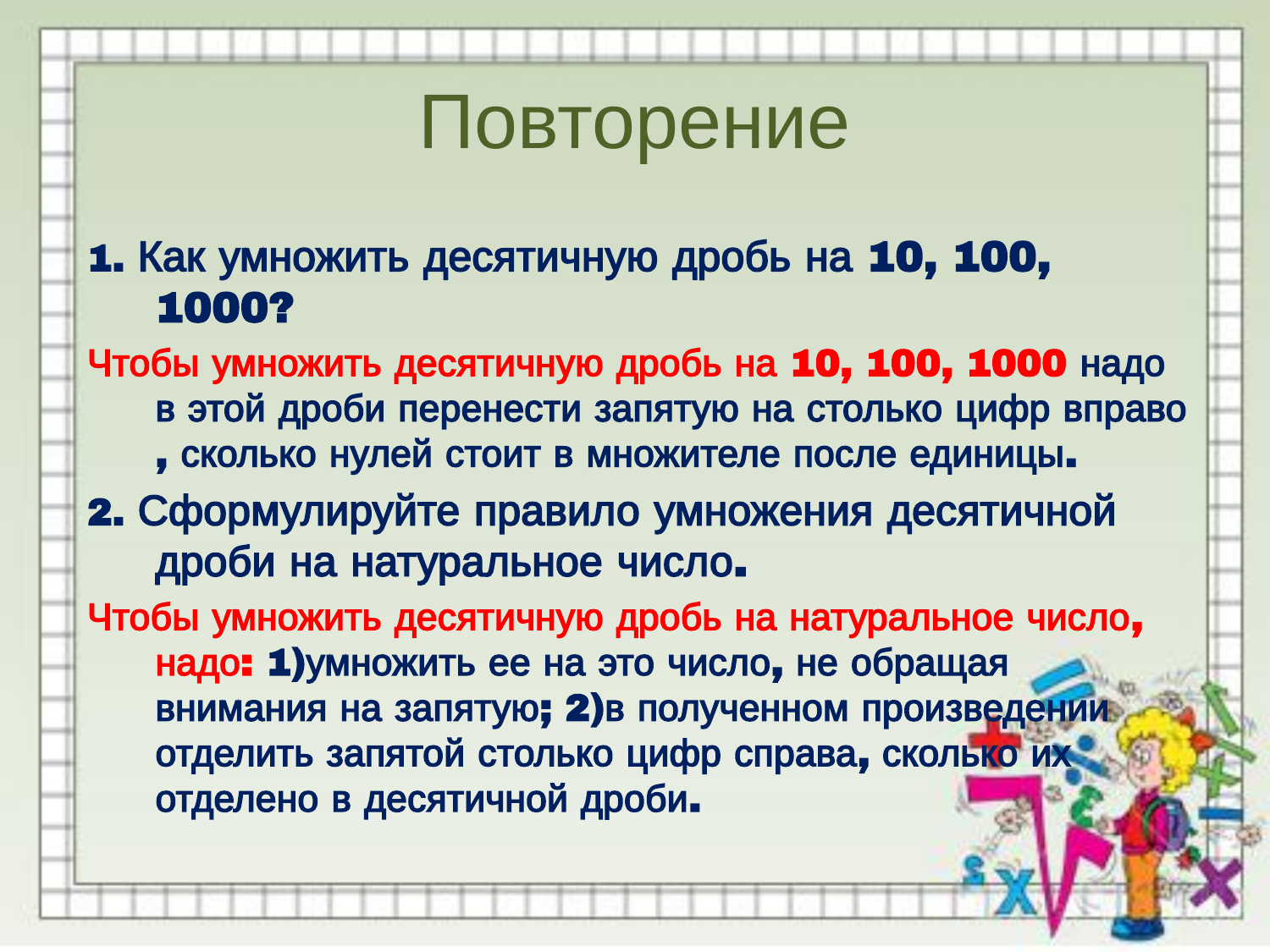

# Повторение
1. Как умножить десятичную дробь на 10, 100, 1000?
Чтобы умножить десятичную дробь на 10, 100, 1000 надо в этой дроби перенести запятую на столько цифр вправо , сколько нулей стоит в множителе после единицы.
2. Сформулируйте правило умножения десятичной дроби на натуральное число.
Чтобы умножить десятичную дробь на натуральное число, надо: 1)умножить ее на это число, не обращая внимания на запятую; 2)в полученном произведении отделить запятой столько цифр справа, сколько их отделено в десятичной дроби.